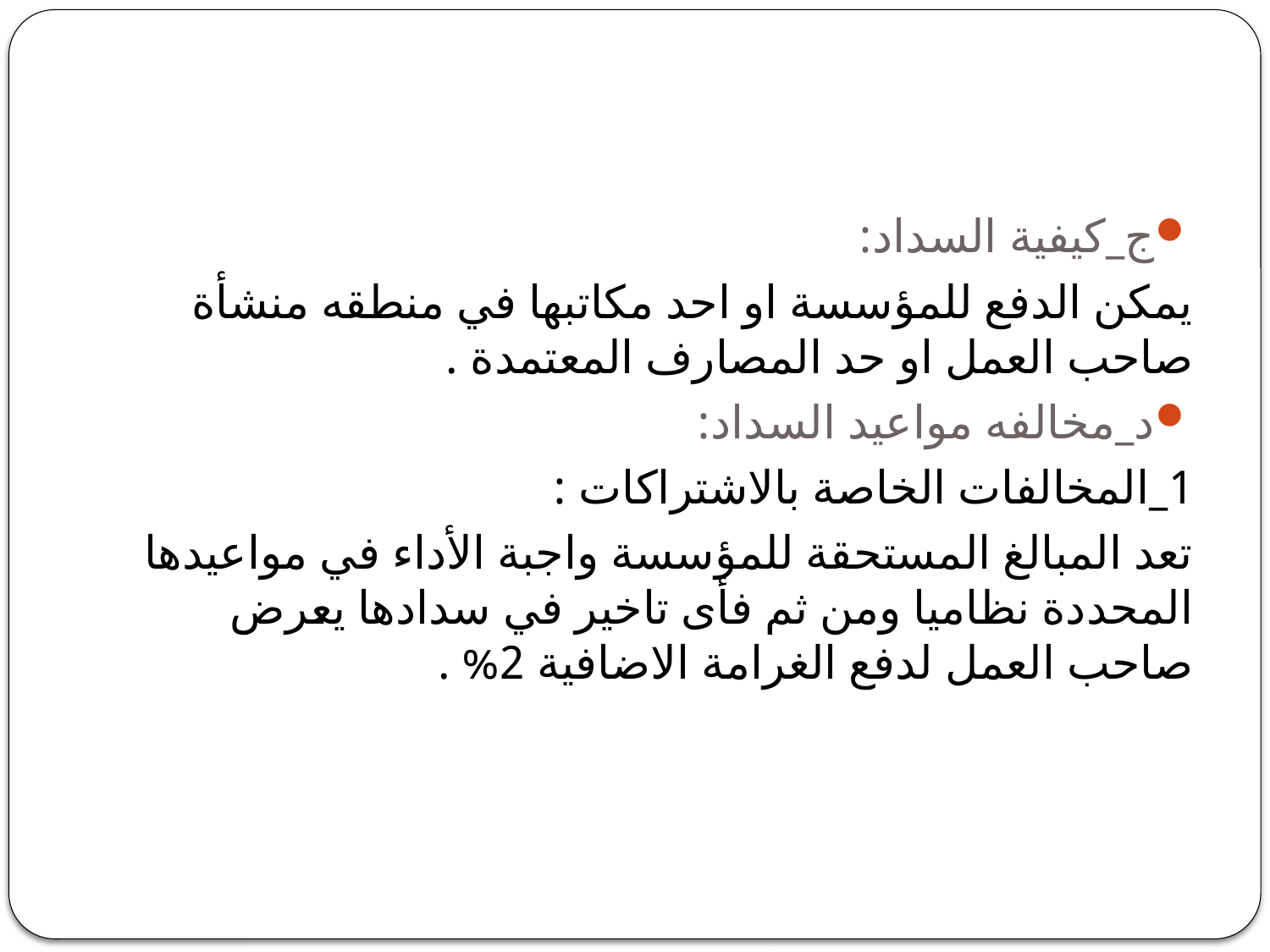

#
ج_كيفية السداد:
يمكن الدفع للمؤسسة او احد مكاتبها في منطقه منشأة صاحب العمل او حد المصارف المعتمدة .
د_مخالفه مواعيد السداد:
1_المخالفات الخاصة بالاشتراكات :
تعد المبالغ المستحقة للمؤسسة واجبة الأداء في مواعيدها المحددة نظاميا ومن ثم فأى تاخير في سدادها يعرض صاحب العمل لدفع الغرامة الاضافية 2% .